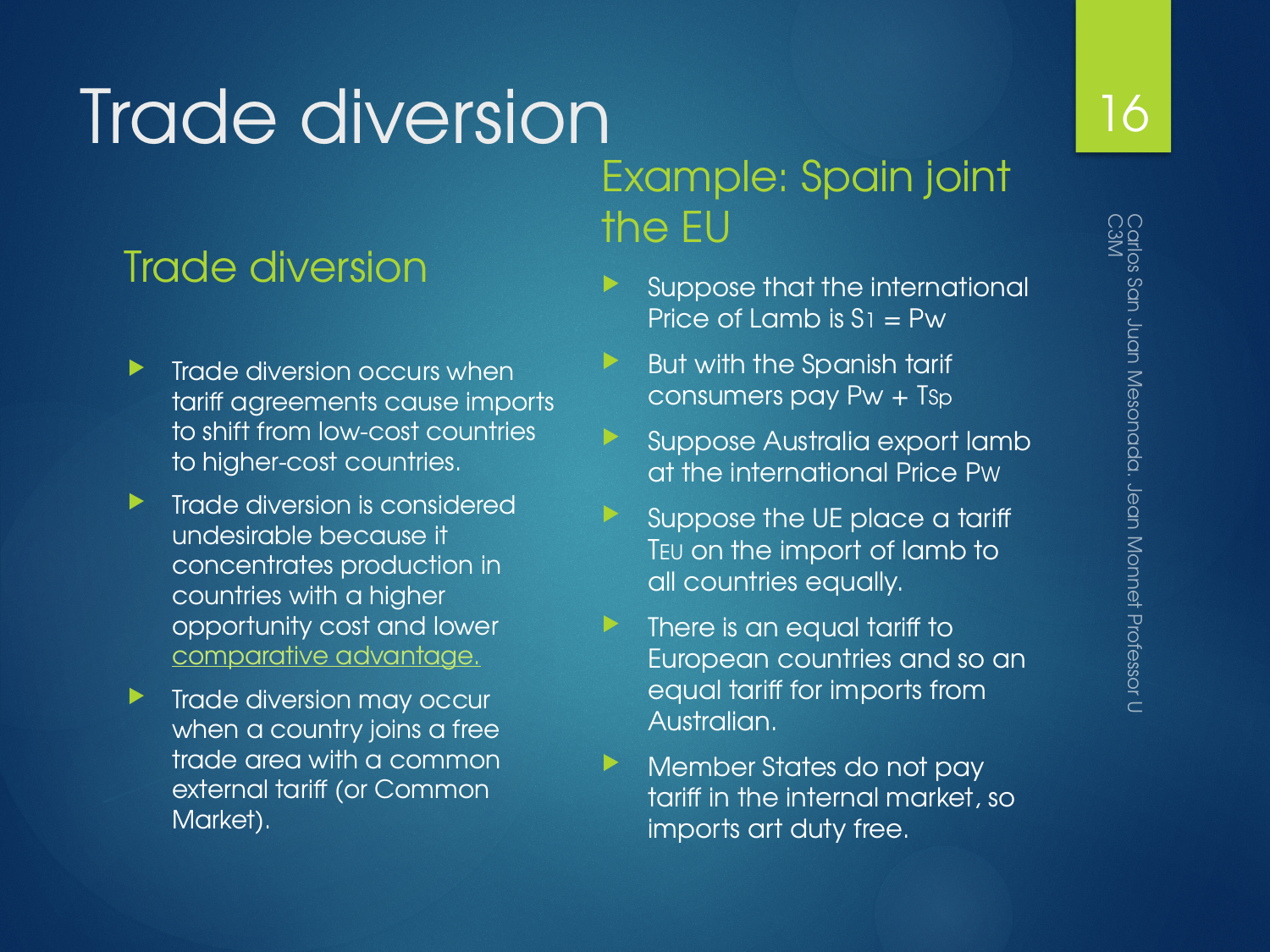

16
# Trade diversion
Example: Spain joint the EU
Trade diversion
Suppose that the international Price of Lamb is S1 = Pw
But with the Spanish tarif consumers pay Pw + TSp
Suppose Australia export lamb at the international Price PW
Suppose the UE place a tariff TEU on the import of lamb to all countries equally.
There is an equal tariff to European countries and so an equal tariff for imports from Australian.
Member States do not pay tariff in the internal market, so imports art duty free.

Trade diversion occurs when tariff agreements cause imports to shift from low-cost countries to higher-cost countries.
Trade diversion is considered undesirable because it concentrates production in countries with a higher opportunity cost and lower comparative advantage.
Trade diversion may occur when a country joins a free trade area with a common external tariff (or Common Market).

Carlos San Juan Mesonada. Jean Monnet Professor UC3M